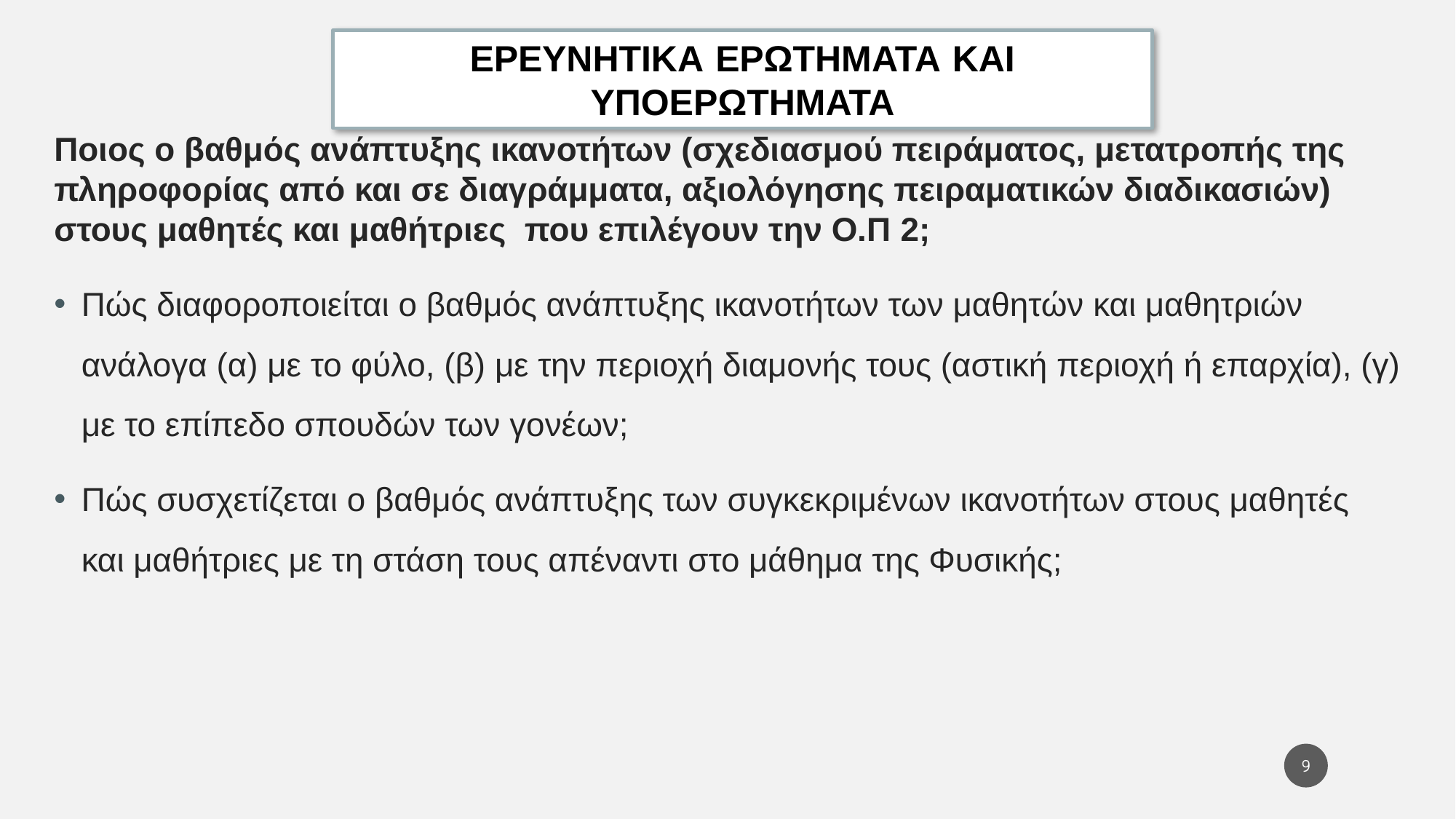

ΕΡΕΥΝΗΤΙΚΑ ΕΡΩΤΗΜΑΤΑ ΚΑΙ ΥΠΟΕΡΩΤΗΜΑΤΑ
Ποιος ο βαθμός ανάπτυξης ικανοτήτων (σχεδιασμού πειράματος, μετατροπής της πληροφορίας από και σε διαγράμματα, αξιολόγησης πειραματικών διαδικασιών) στους μαθητές και μαθήτριες  που επιλέγουν την Ο.Π 2;
Πώς διαφοροποιείται ο βαθμός ανάπτυξης ικανοτήτων των μαθητών και μαθητριών ανάλογα (α) με το φύλο, (β) με την περιοχή διαμονής τους (αστική περιοχή ή επαρχία), (γ) με το επίπεδο σπουδών των γονέων;
Πώς συσχετίζεται ο βαθμός ανάπτυξης των συγκεκριμένων ικανοτήτων στους μαθητές και μαθήτριες με τη στάση τους απέναντι στο μάθημα της Φυσικής;
9